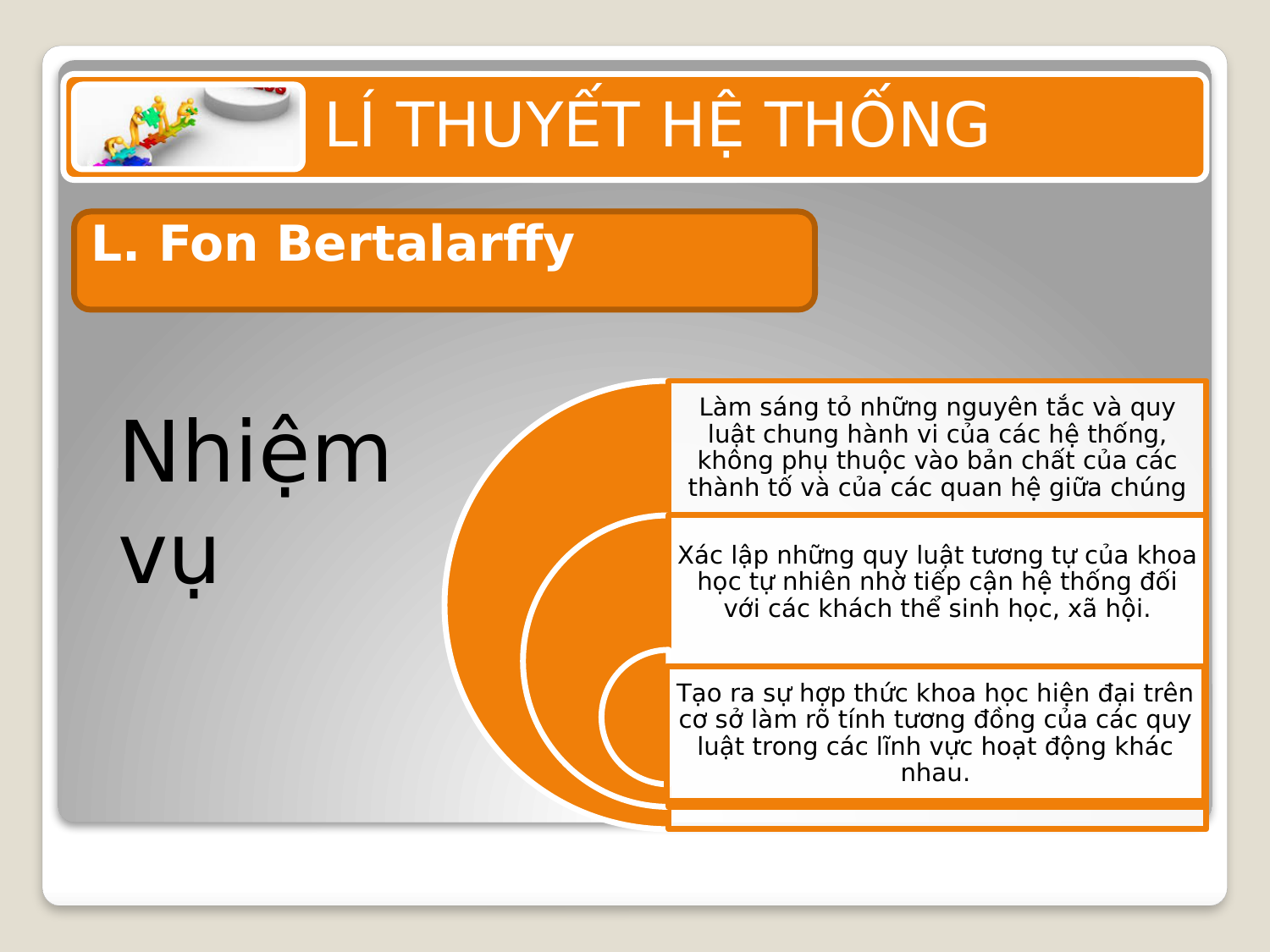

LÍ THUYẾT HỆ THỐNG
L. Fon Bertalarffy

Làm sáng tỏ những nguyên tắc và quy luật chung hành vi của các hệ thống, không phụ thuộc vào bản chất của các thành tố và của các quan hệ giữa chúng
Xác lập những quy luật tương tự của khoa học tự nhiên nhờ tiếp cận hệ thống đối với các khách thể sinh học, xã hội.
Tạo ra sự hợp thức khoa học hiện đại trên cơ sở làm rõ tính tương đồng của các quy luật trong các lĩnh vực hoạt động khác nhau.
Nhiệm vụ